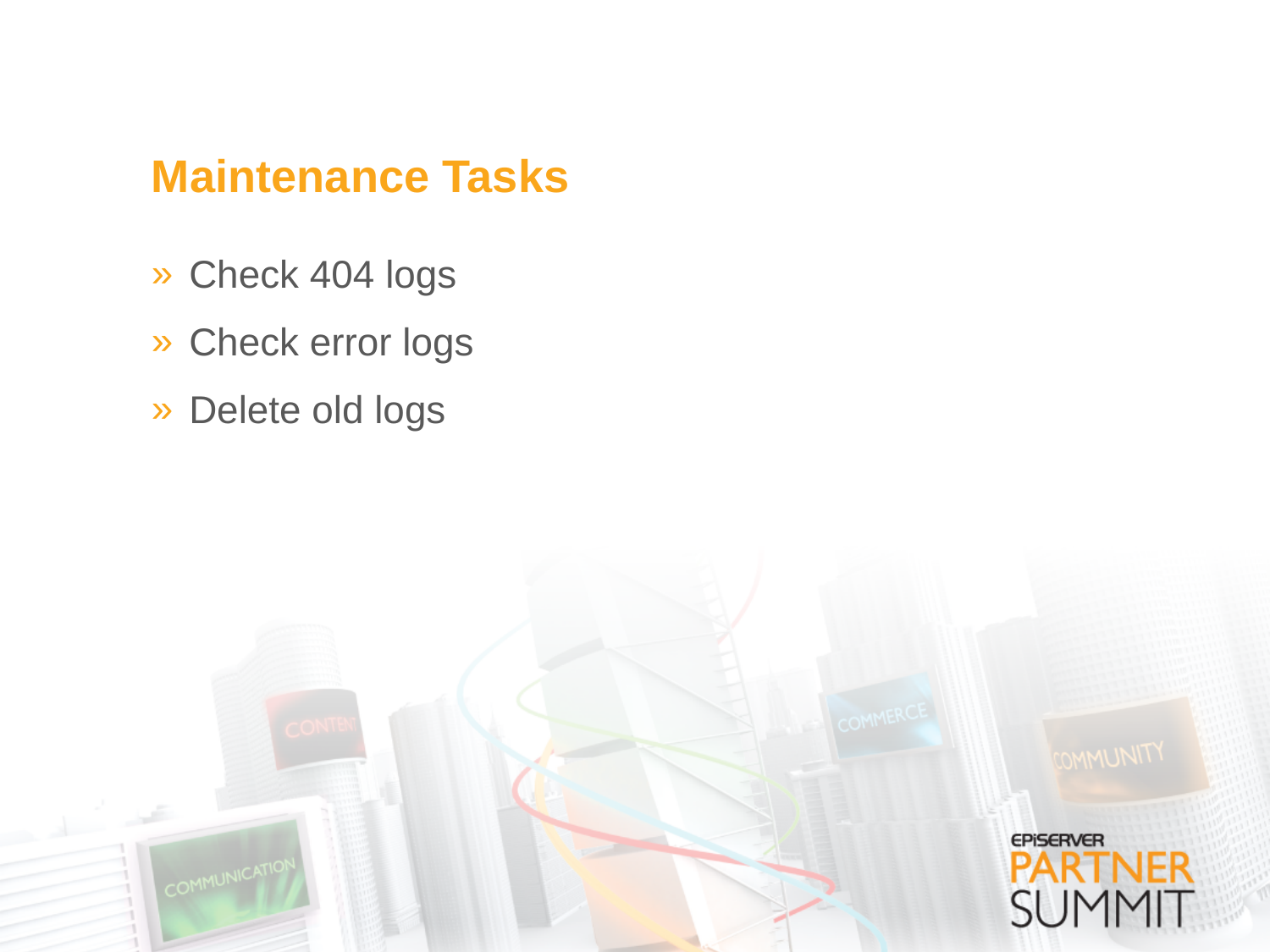

# Maintenance Tasks
Check 404 logs
Check error logs
Delete old logs